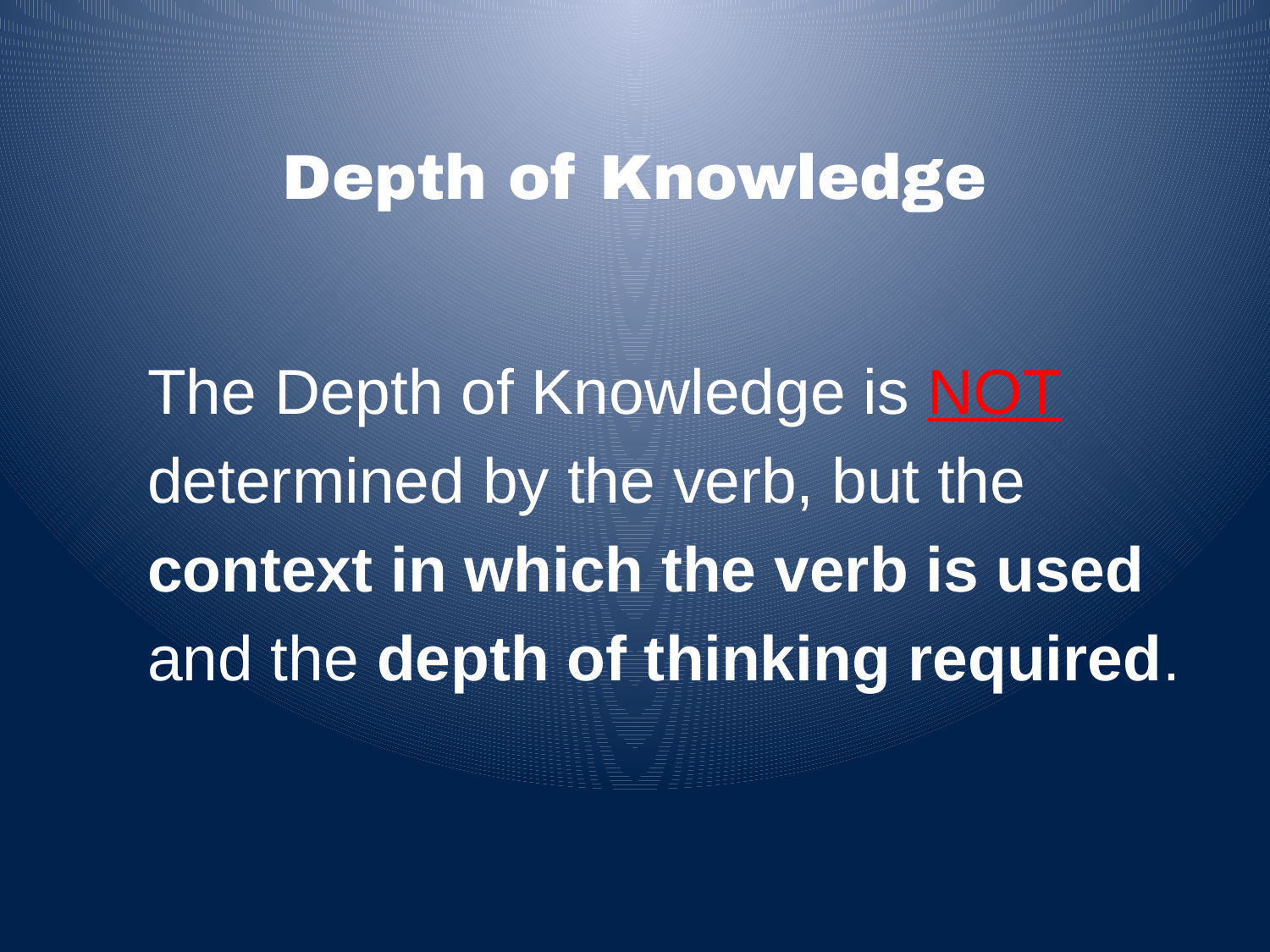

Depth of Knowledge

The Depth of Knowledge is NOT
determined by the verb, but the
context in which the verb is used
and the depth of thinking required.